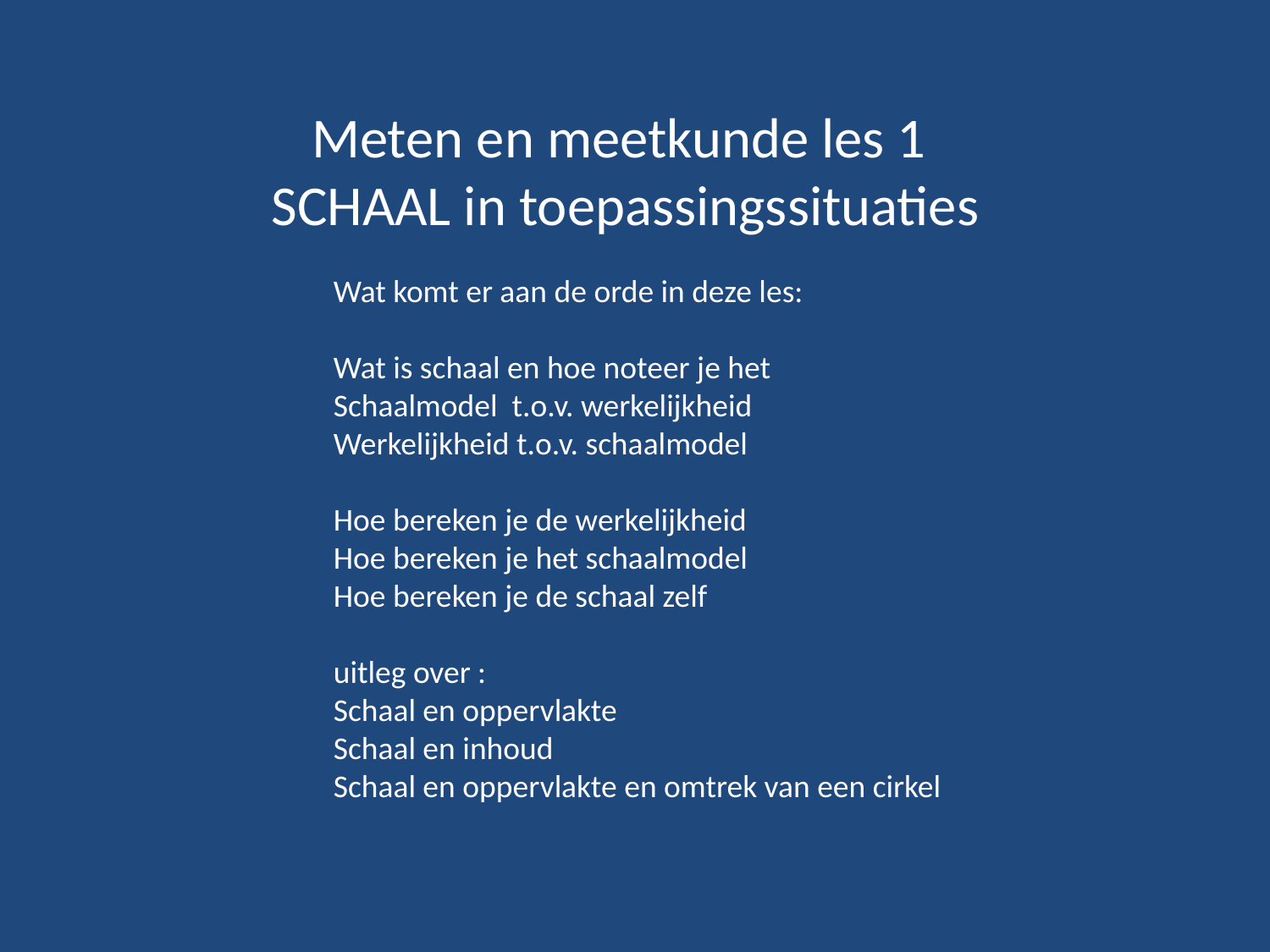

Meten en meetkunde les 1
SCHAAL in toepassingssituaties

Wat komt er aan de orde in deze les:

Wat is schaal en hoe noteer je het
Schaalmodel  t.o.v. werkelijkheid
Werkelijkheid t.o.v. schaalmodel

Hoe bereken je de werkelijkheid
Hoe bereken je het schaalmodel
Hoe bereken je de schaal zelf

uitleg over :
Schaal en oppervlakte
Schaal en inhoud
Schaal en oppervlakte en omtrek van een cirkel